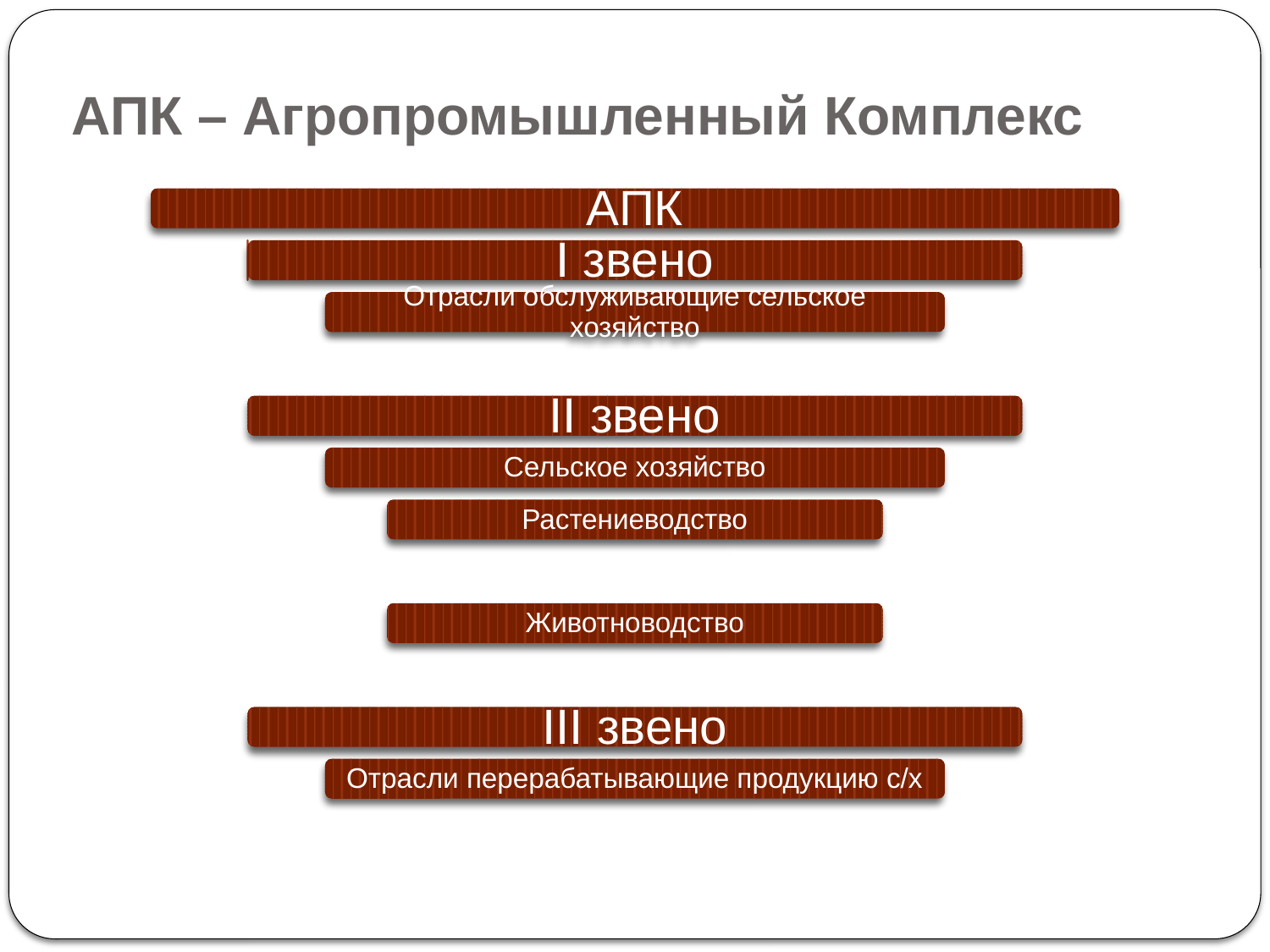

# АПК – Агропромышленный Комплекс
АПК
I звено
Отрасли обслуживающие сельское хозяйство
II звено
Сельское хозяйство
Отрасли перерабатывающие продукцию с/х
Животноводство
III звено
Растениеводство